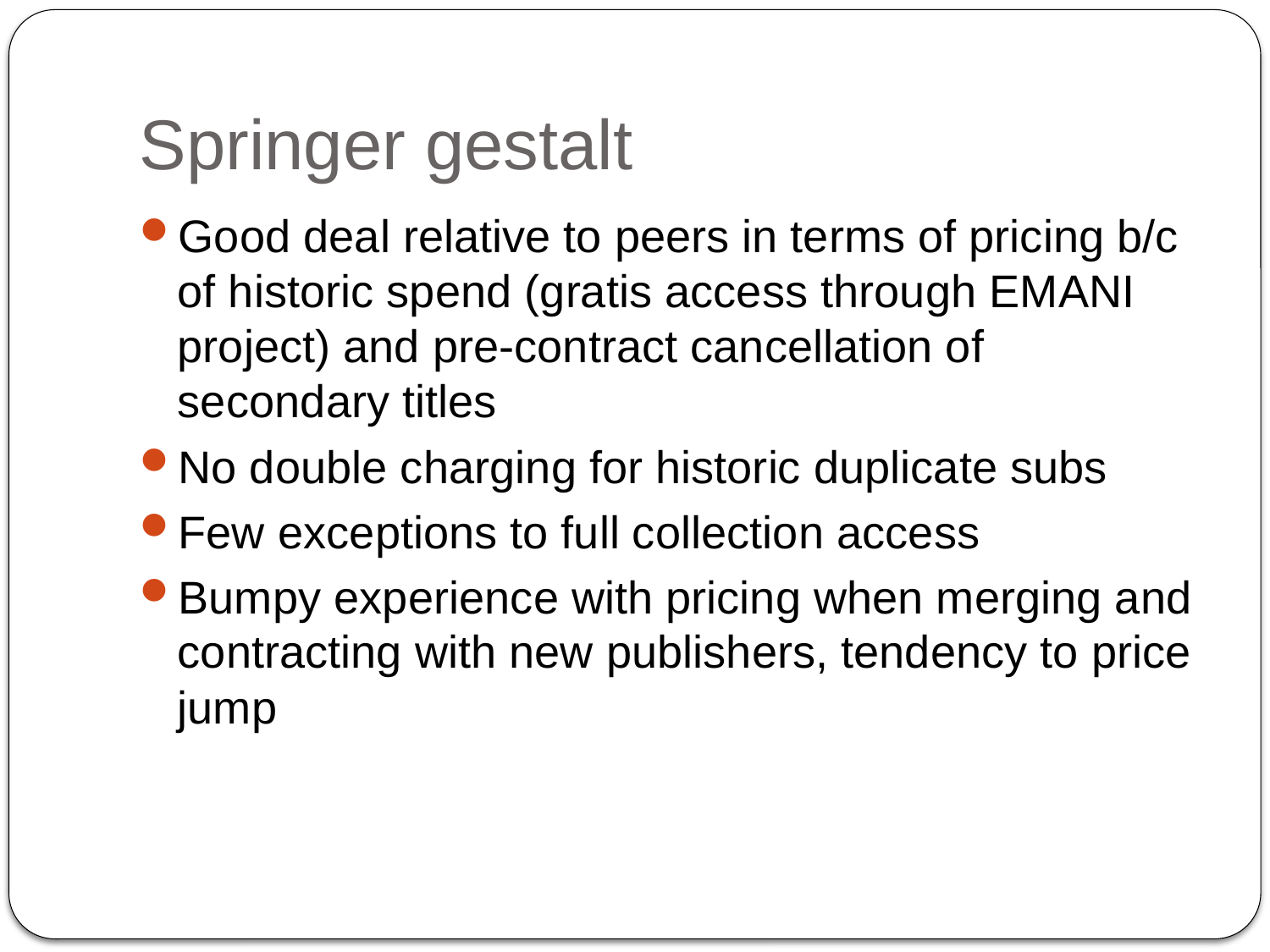

# Springer gestalt
Good deal relative to peers in terms of pricing b/c of historic spend (gratis access through EMANI project) and pre-contract cancellation of secondary titles
No double charging for historic duplicate subs
Few exceptions to full collection access
Bumpy experience with pricing when merging and contracting with new publishers, tendency to price jump